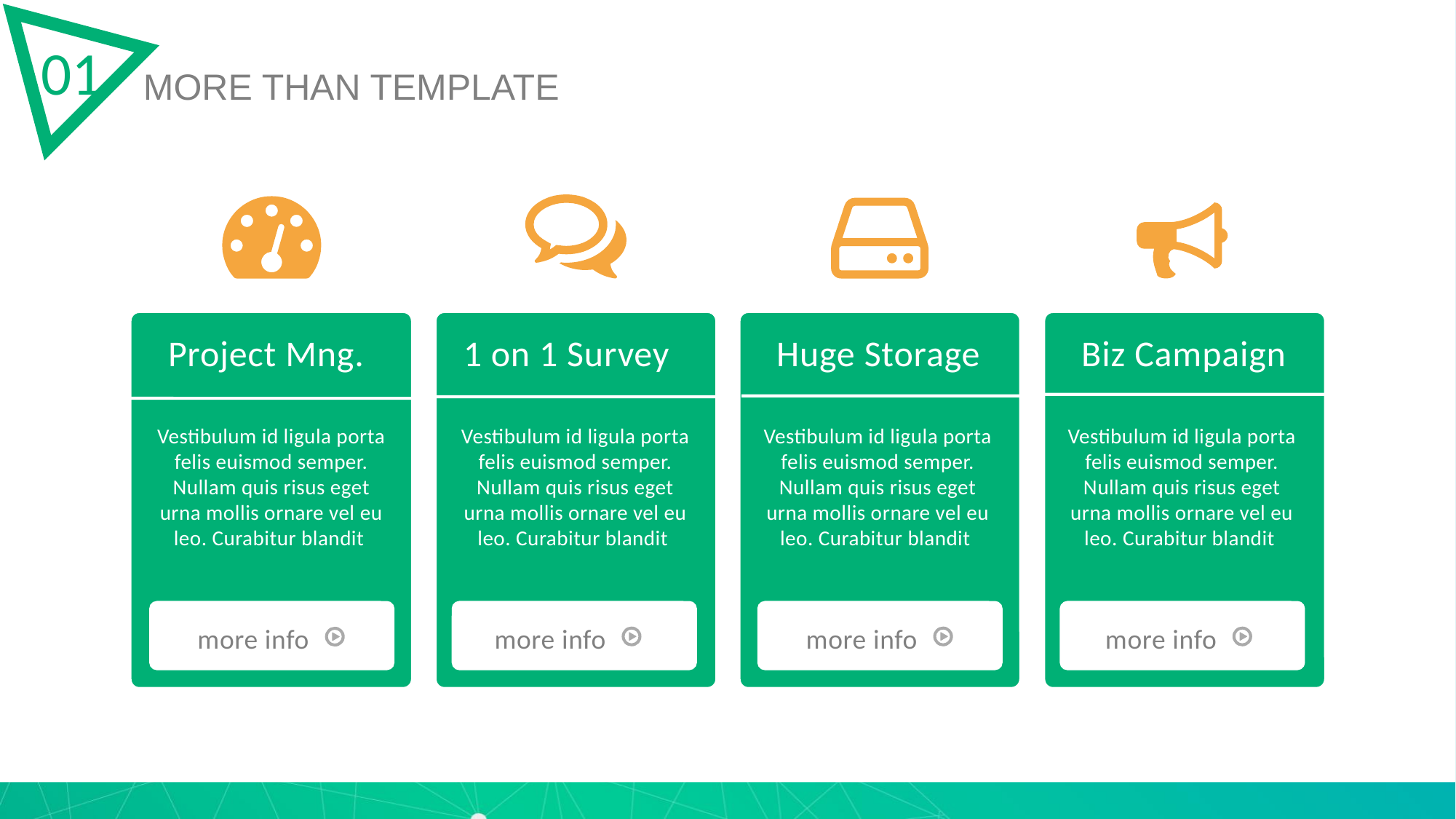

01
MORE THAN TEMPLATE

Project Mng.

Vestibulum id ligula porta felis euismod semper. Nullam quis risus eget urna mollis ornare vel eu leo. Curabitur blandit

more info

1 on 1 Survey

Vestibulum id ligula porta felis euismod semper. Nullam quis risus eget urna mollis ornare vel eu leo. Curabitur blandit

more info

Huge Storage

Vestibulum id ligula porta felis euismod semper. Nullam quis risus eget urna mollis ornare vel eu leo. Curabitur blandit

more info

Biz Campaign

Vestibulum id ligula porta felis euismod semper. Nullam quis risus eget urna mollis ornare vel eu leo. Curabitur blandit

more info